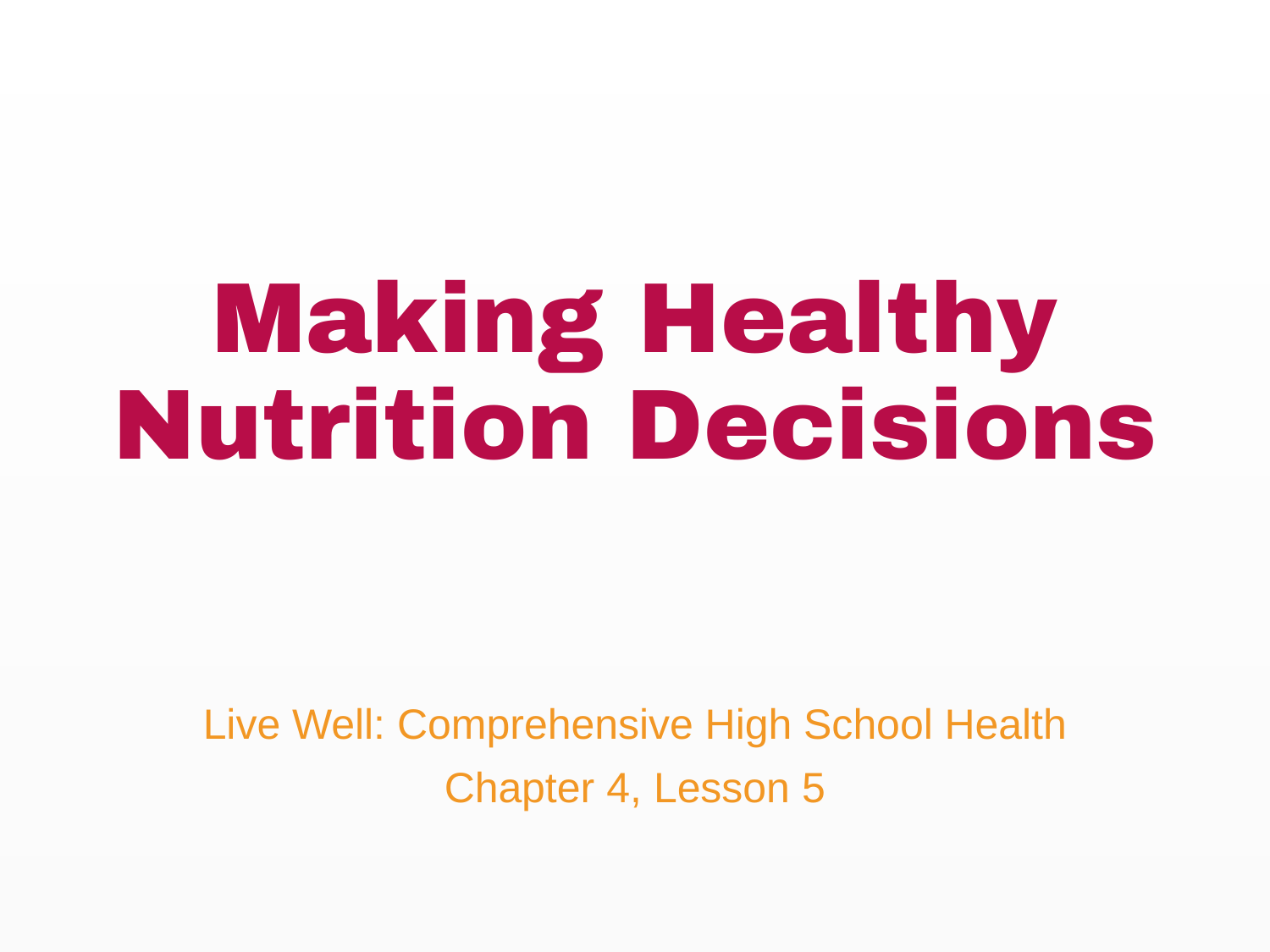

# Making Healthy Nutrition Decisions
Live Well: Comprehensive High School Health
Chapter 4, Lesson 5